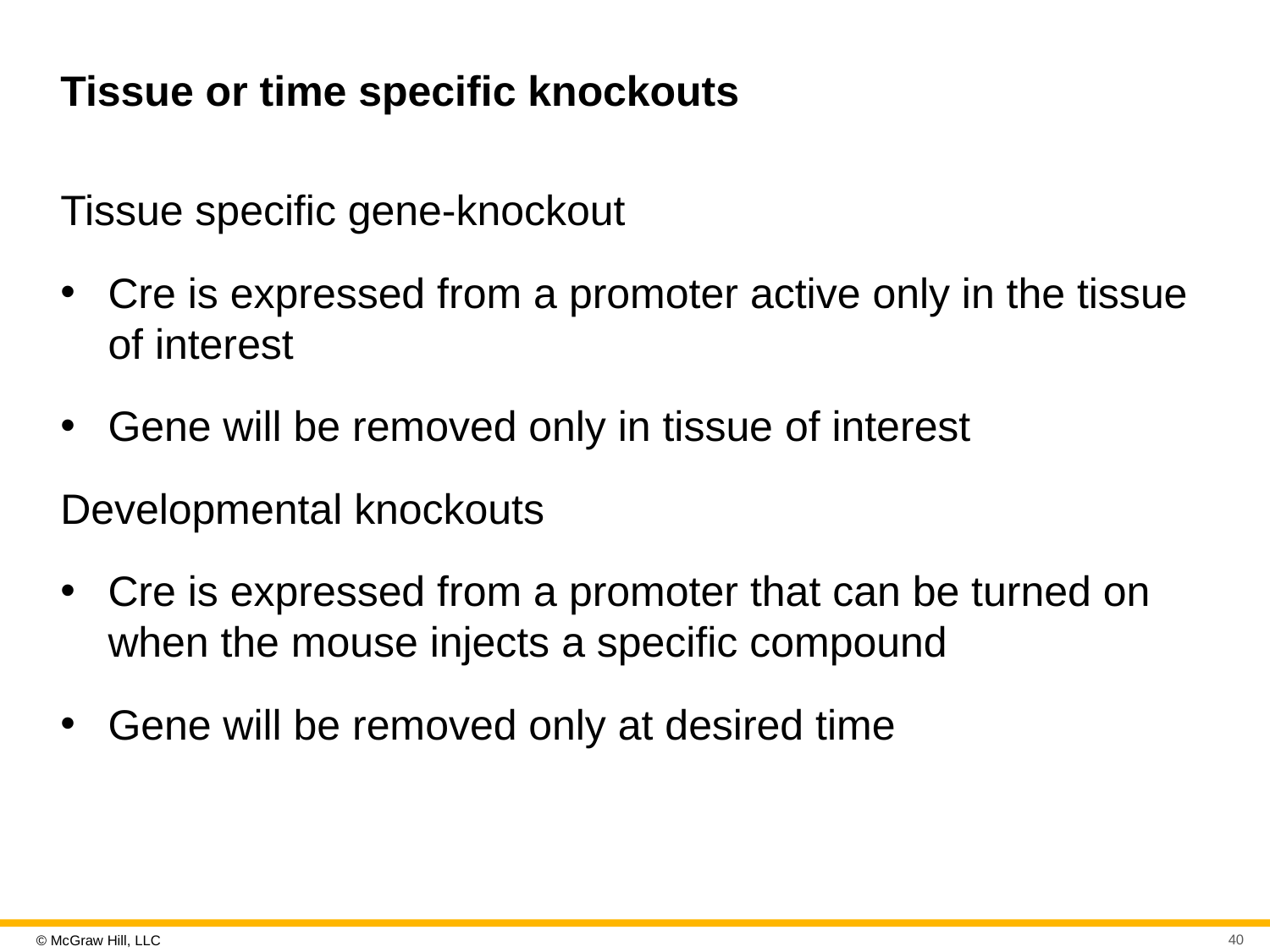

# Tissue or time specific knockouts
Tissue specific gene-knockout
Cre is expressed from a promoter active only in the tissue of interest
Gene will be removed only in tissue of interest
Developmental knockouts
Cre is expressed from a promoter that can be turned on when the mouse injects a specific compound
Gene will be removed only at desired time
40